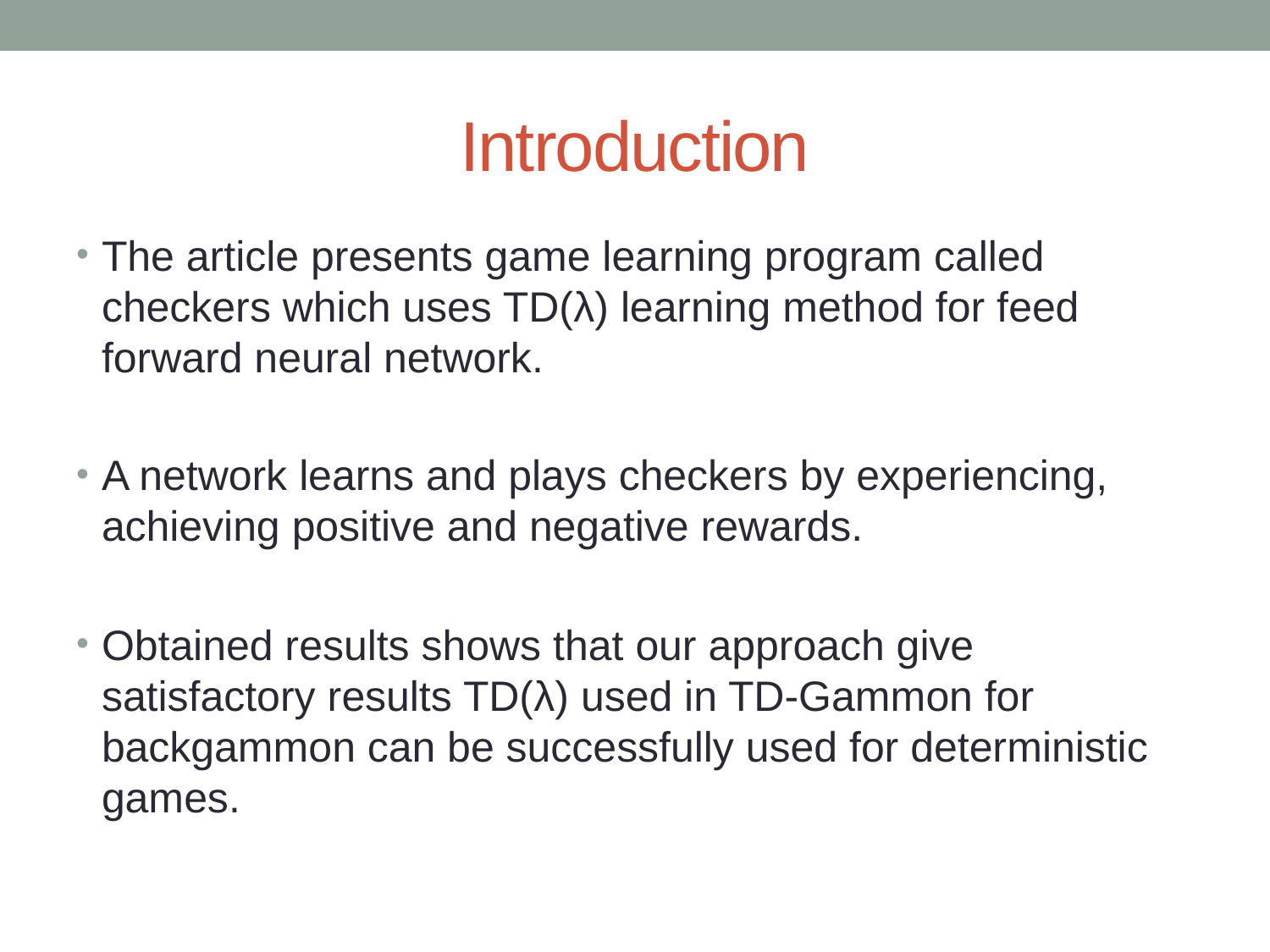

# Introduction
The article presents game learning program called checkers which uses TD(λ) learning method for feed forward neural network.

A network learns and plays checkers by experiencing, achieving positive and negative rewards.

Obtained results shows that our approach give satisfactory results TD(λ) used in TD-Gammon for backgammon can be successfully used for deterministic games.